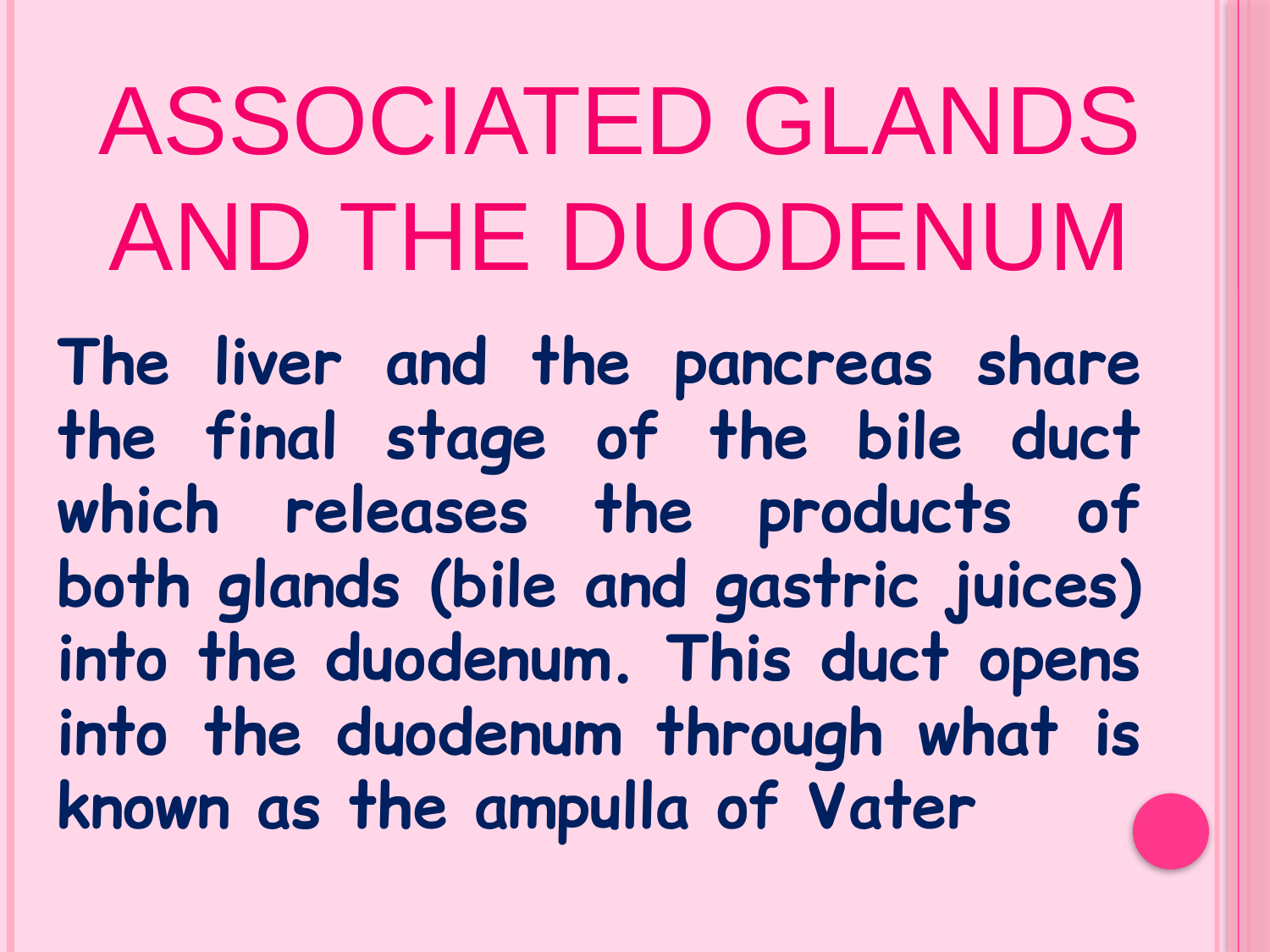

# Associated glands and the duodenum
The liver and the pancreas share the final stage of the bile duct which releases the products of both glands (bile and gastric juices) into the duodenum. This duct opens into the duodenum through what is known as the ampulla of Vater